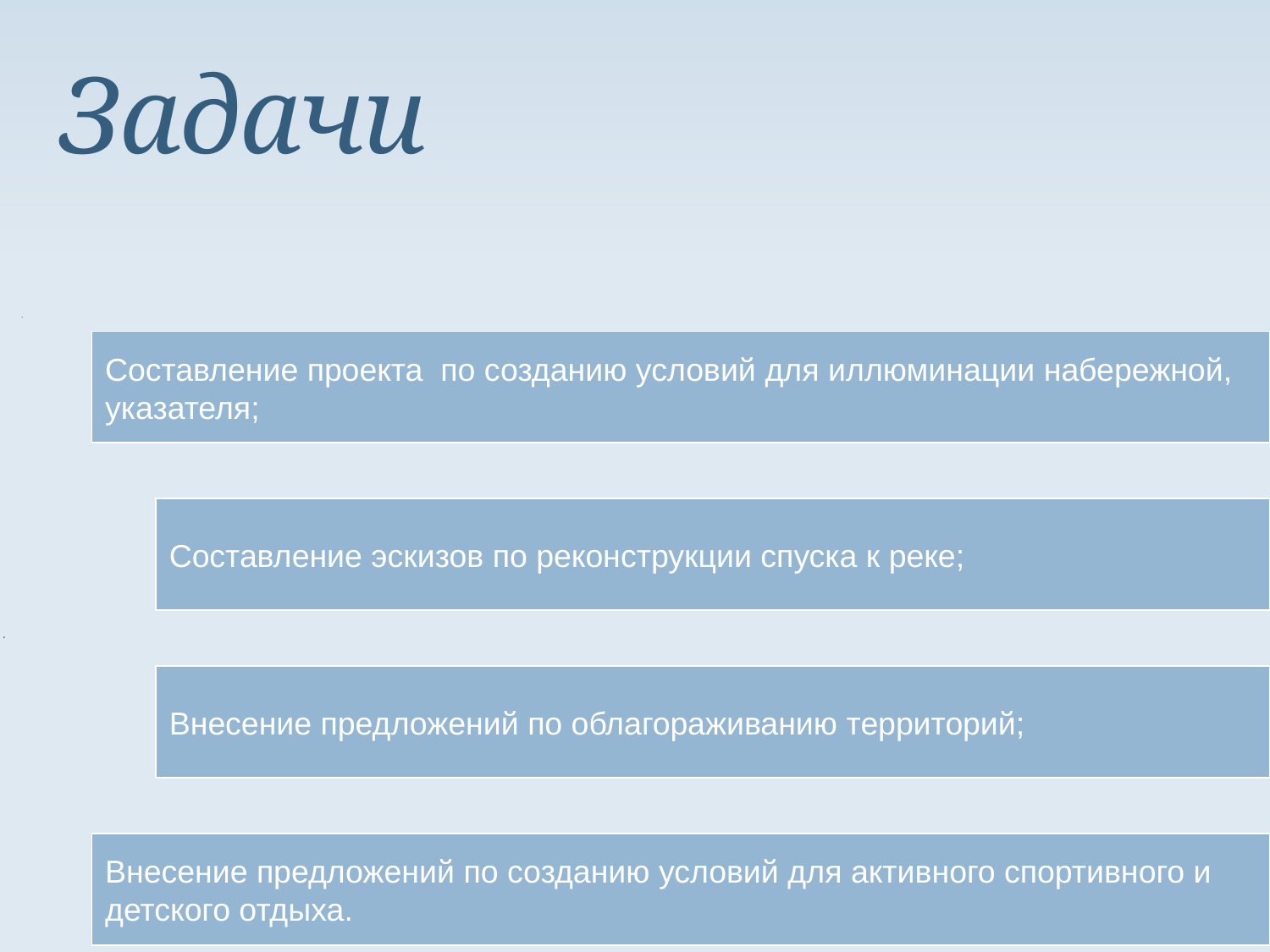

Задачи
Составление проекта  по созданию условий для иллюминации набережной, указателя;
Составление эскизов по реконструкции спуска к реке;
Внесение предложений по облагораживанию территорий;
Внесение предложений по созданию условий для активного спортивного и детского отдыха.